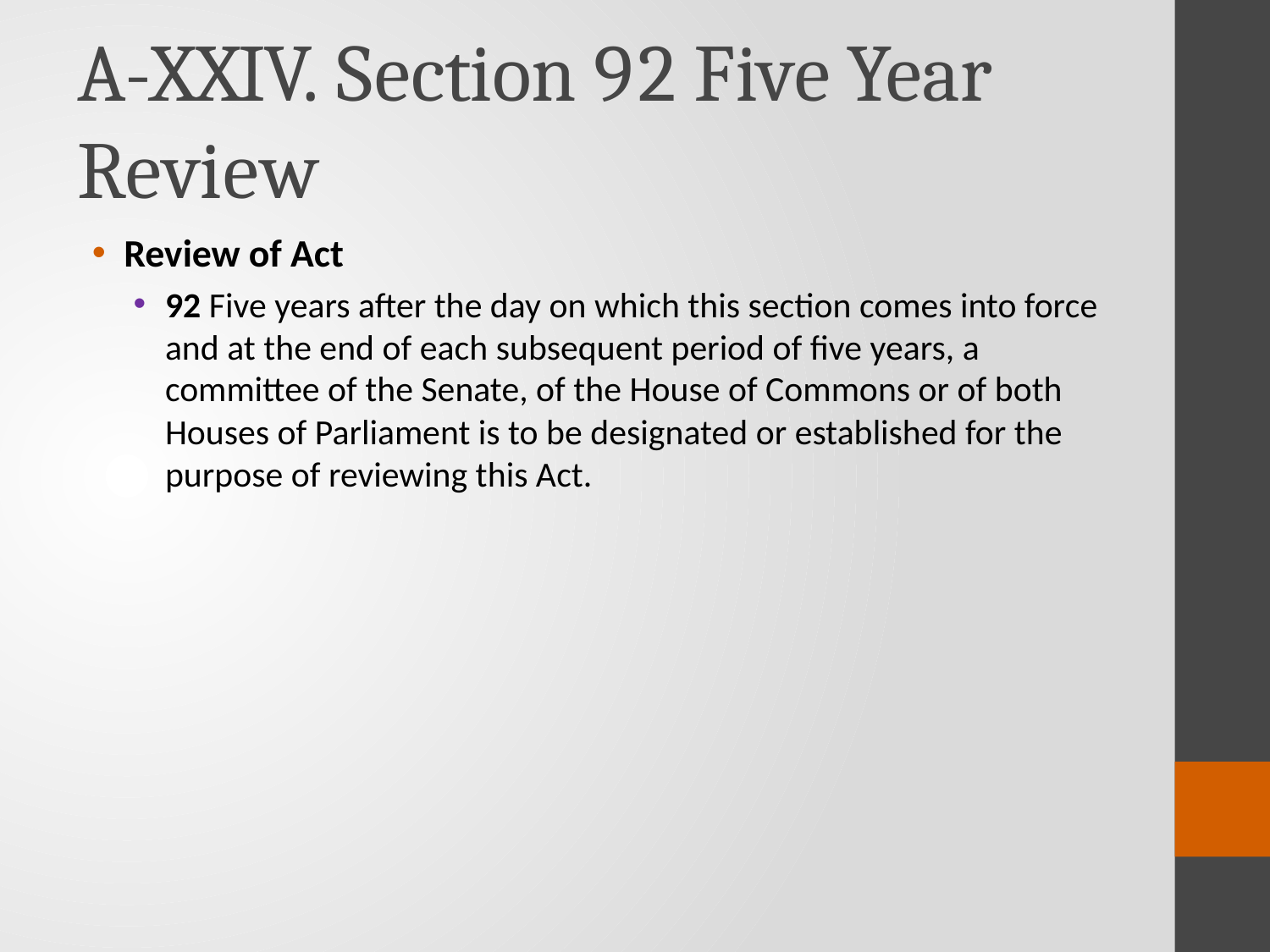

# A-XXIV. Section 92 Five Year Review
Review of Act
92 Five years after the day on which this section comes into force and at the end of each subsequent period of five years, a committee of the Senate, of the House of Commons or of both Houses of Parliament is to be designated or established for the purpose of reviewing this Act.